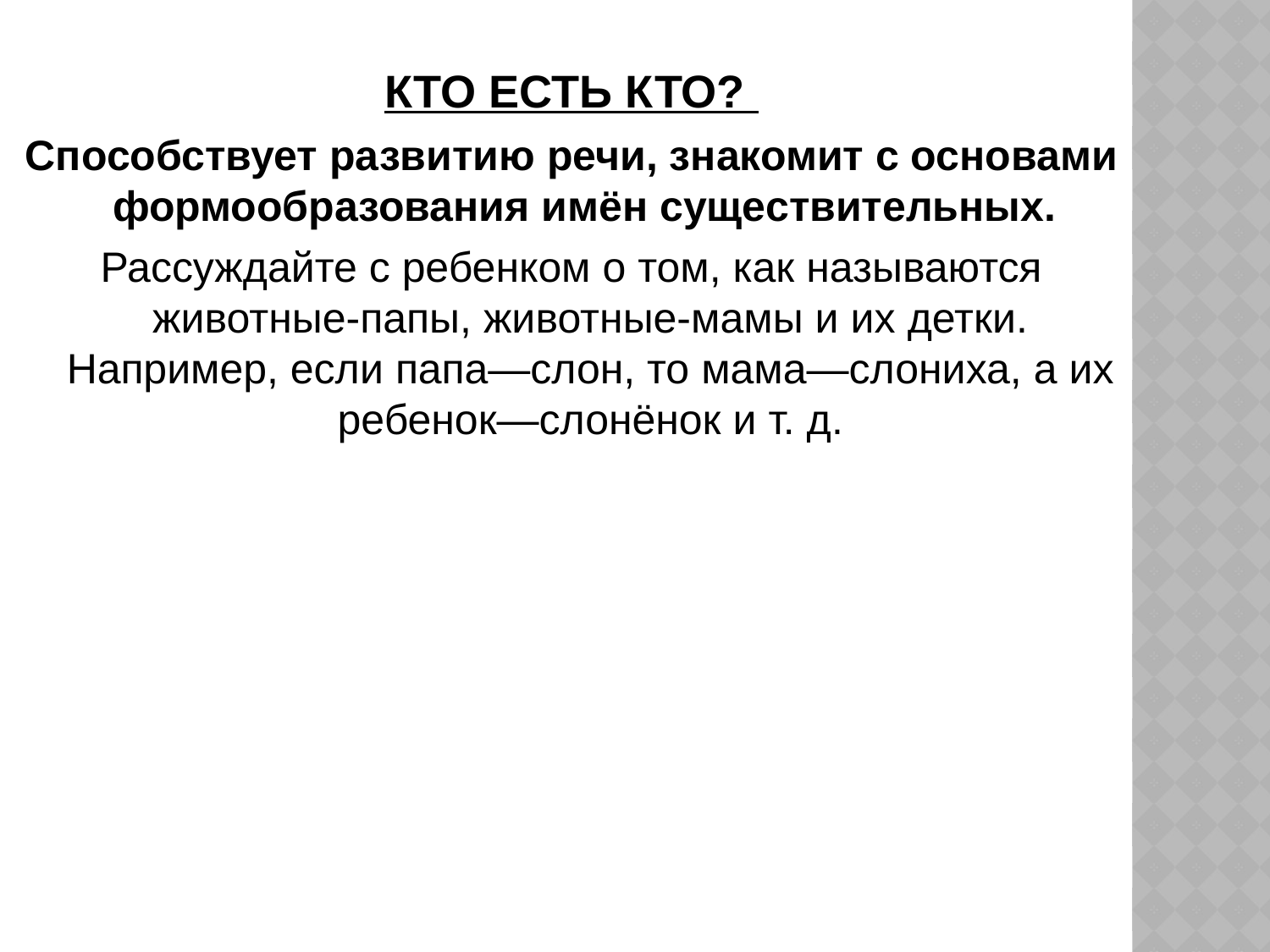

КТО ЕСТЬ КТО?
Способствует развитию речи, знакомит с основами формообразования имён существительных.
Рассуждайте с ребенком о том, как называются животные-папы, животные-мамы и их детки. Например, если папа—слон, то мама—слониха, а их ребенок—слонёнок и т. д.